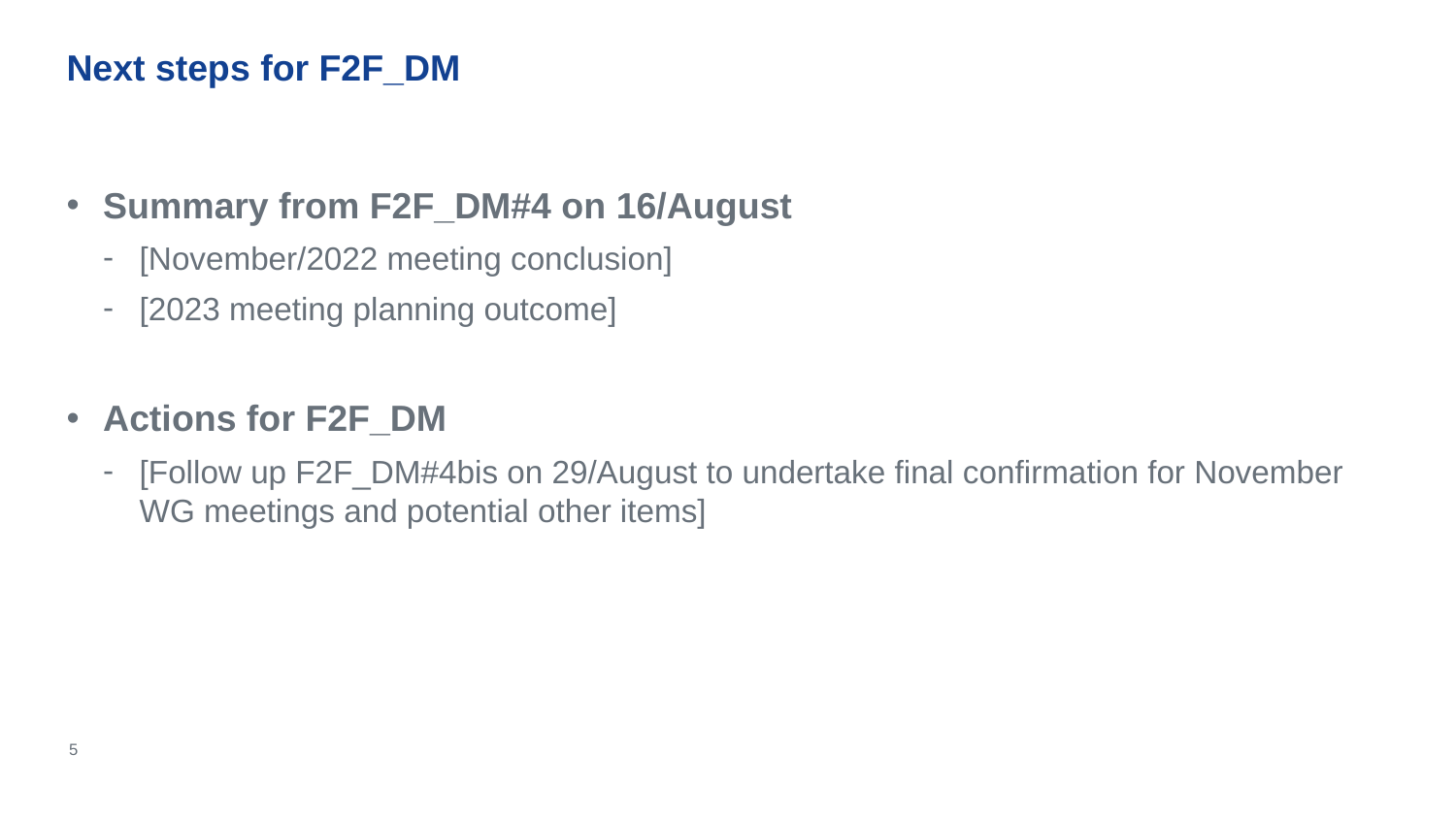

# Next steps for F2F_DM
Summary from F2F_DM#4 on 16/August
[November/2022 meeting conclusion]
[2023 meeting planning outcome]

Actions for F2F_DM
[Follow up F2F_DM#4bis on 29/August to undertake final confirmation for November WG meetings and potential other items]